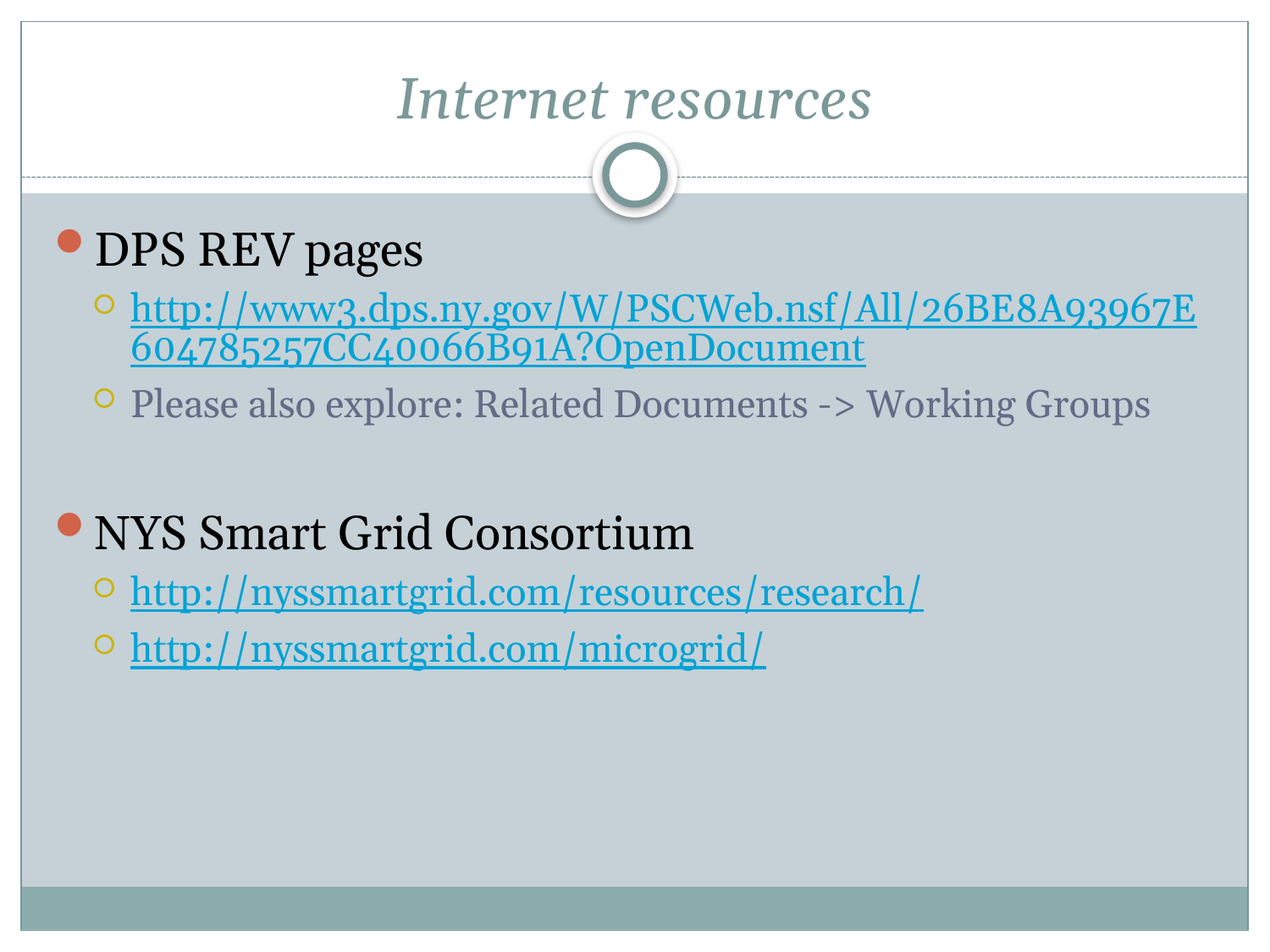

# Internet resources
DPS REV pages
http://www3.dps.ny.gov/W/PSCWeb.nsf/All/26BE8A93967E604785257CC40066B91A?OpenDocument
Please also explore: Related Documents -> Working Groups

NYS Smart Grid Consortium
http://nyssmartgrid.com/resources/research/
http://nyssmartgrid.com/microgrid/